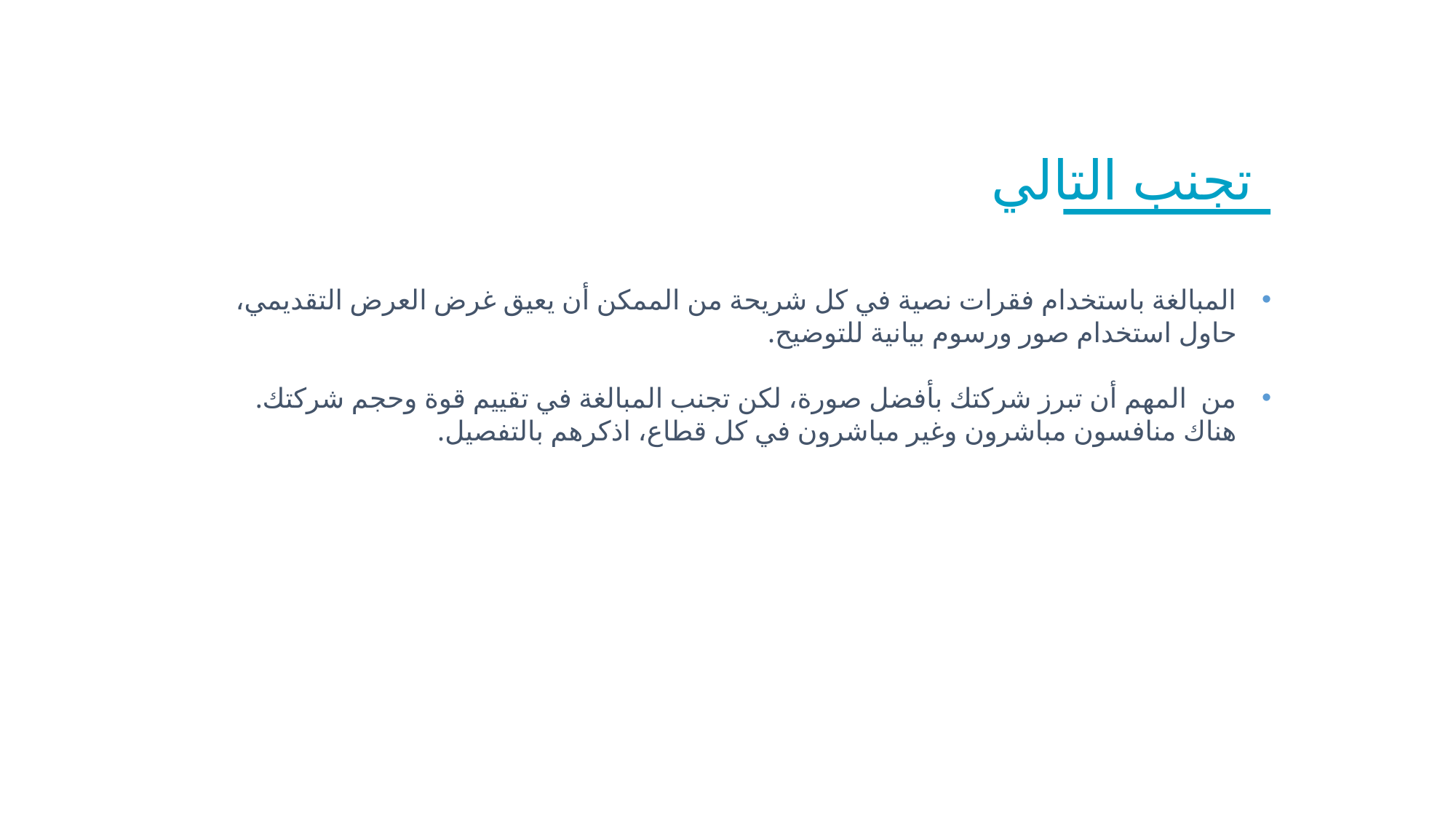

تجنب التالي

المبالغة باستخدام فقرات نصية في كل شريحة من الممكن أن يعيق غرض العرض التقديمي، حاول استخدام صور ورسوم بيانية للتوضيح.

من  المهم أن تبرز شركتك بأفضل صورة، لكن تجنب المبالغة في تقييم قوة وحجم شركتك. هناك منافسون مباشرون وغير مباشرون في كل قطاع، اذكرهم بالتفصيل.